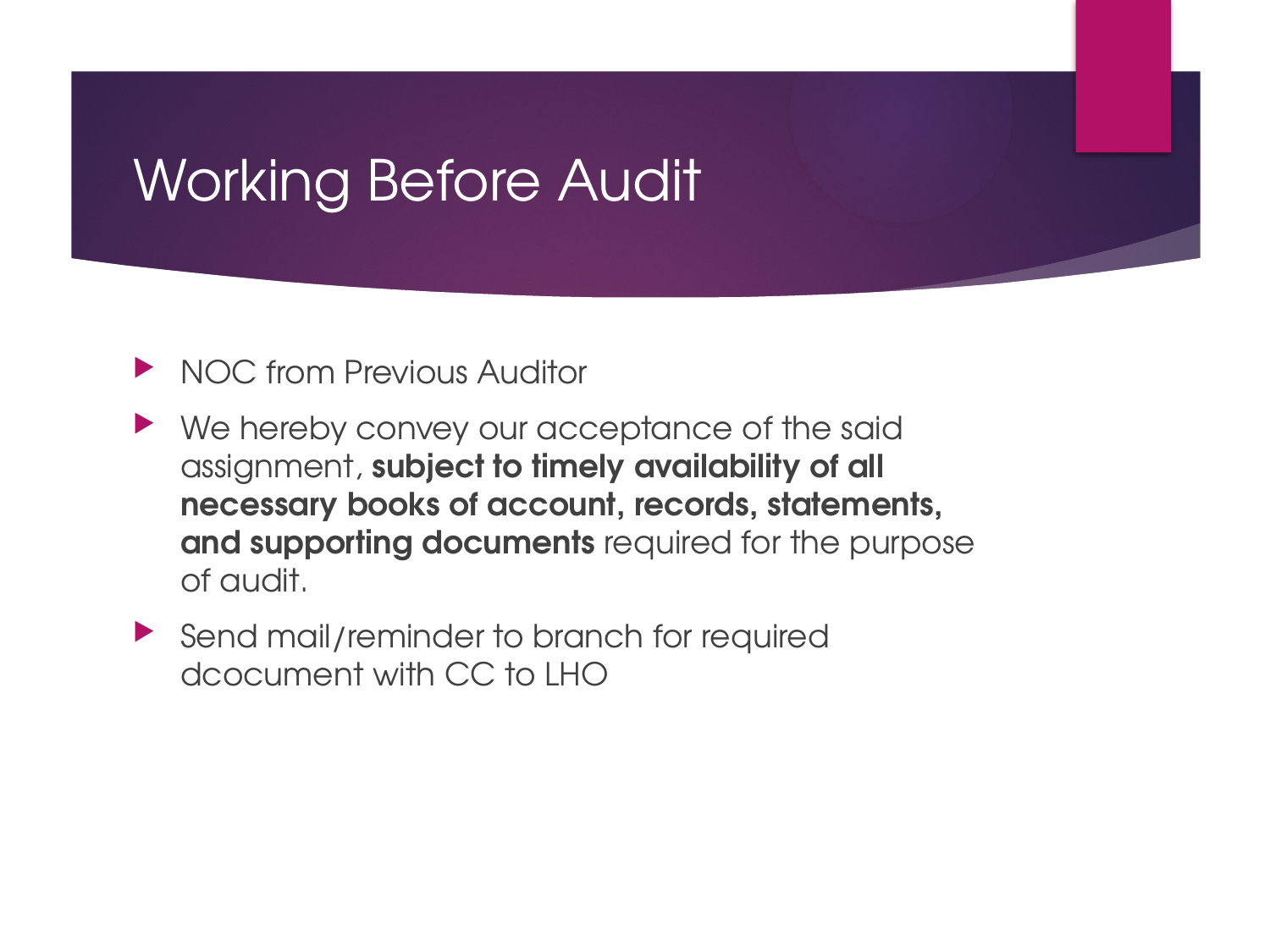

# Working Before Audit
NOC from Previous Auditor
We hereby convey our acceptance of the said assignment, subject to timely availability of all necessary books of account, records, statements, and supporting documents required for the purpose of audit.
Send mail/reminder to branch for required dcocument with CC to LHO